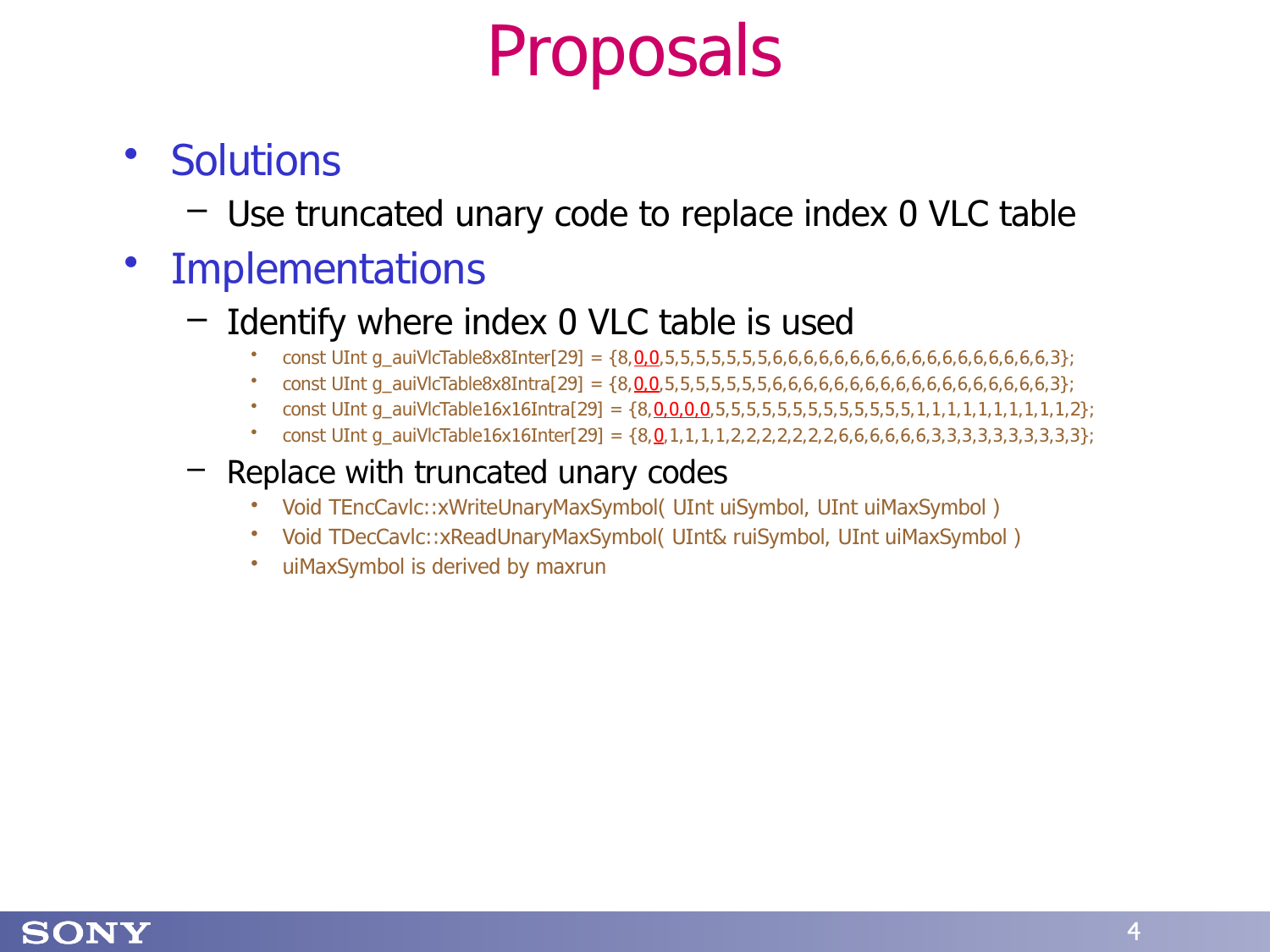

# Proposals
Solutions
Use truncated unary code to replace index 0 VLC table
Implementations
Identify where index 0 VLC table is used
const UInt g_auiVlcTable8x8Inter[29] = {8,0,0,5,5,5,5,5,5,5,6,6,6,6,6,6,6,6,6,6,6,6,6,6,6,6,6,6,3};
const UInt g_auiVlcTable8x8Intra[29] = {8,0,0,5,5,5,5,5,5,5,6,6,6,6,6,6,6,6,6,6,6,6,6,6,6,6,6,6,3};
const UInt g_auiVlcTable16x16Intra[29] = {8,0,0,0,0,5,5,5,5,5,5,5,5,5,5,5,5,5,1,1,1,1,1,1,1,1,1,1,2};
const UInt g_auiVlcTable16x16Inter[29] = {8,0,1,1,1,1,2,2,2,2,2,2,2,6,6,6,6,6,6,3,3,3,3,3,3,3,3,3,3};
Replace with truncated unary codes
Void TEncCavlc::xWriteUnaryMaxSymbol( UInt uiSymbol, UInt uiMaxSymbol )
Void TDecCavlc::xReadUnaryMaxSymbol( UInt& ruiSymbol, UInt uiMaxSymbol )
uiMaxSymbol is derived by maxrun
4